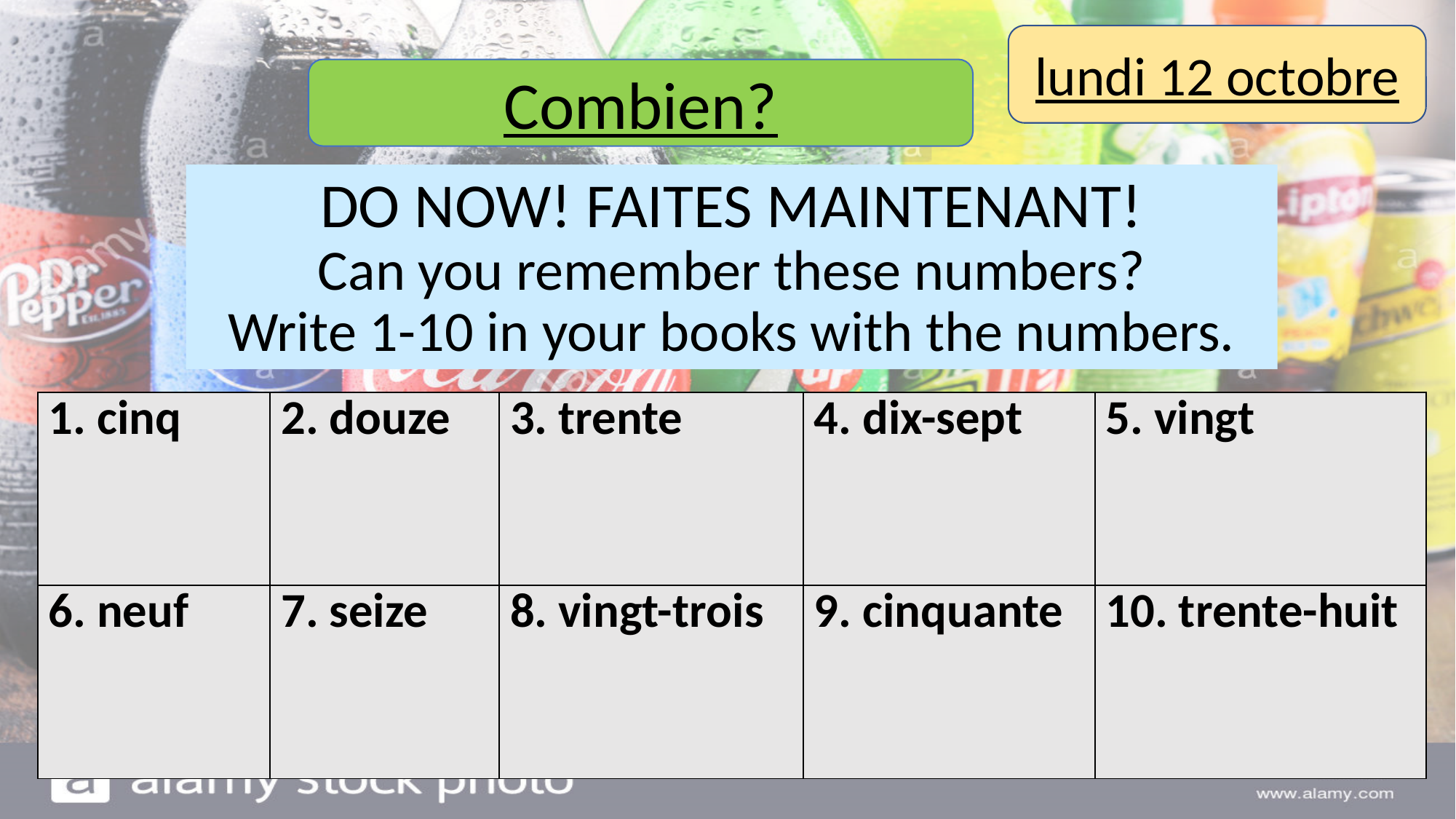

lundi 12 octobre
Combien?
# DO NOW! FAITES MAINTENANT! Can you remember these numbers? Write 1-10 in your books with the numbers.
| 1. cinq | 2. douze | 3. trente | 4. dix-sept | 5. vingt |
| --- | --- | --- | --- | --- |
| 6. neuf | 7. seize | 8. vingt-trois | 9. cinquante | 10. trente-huit |